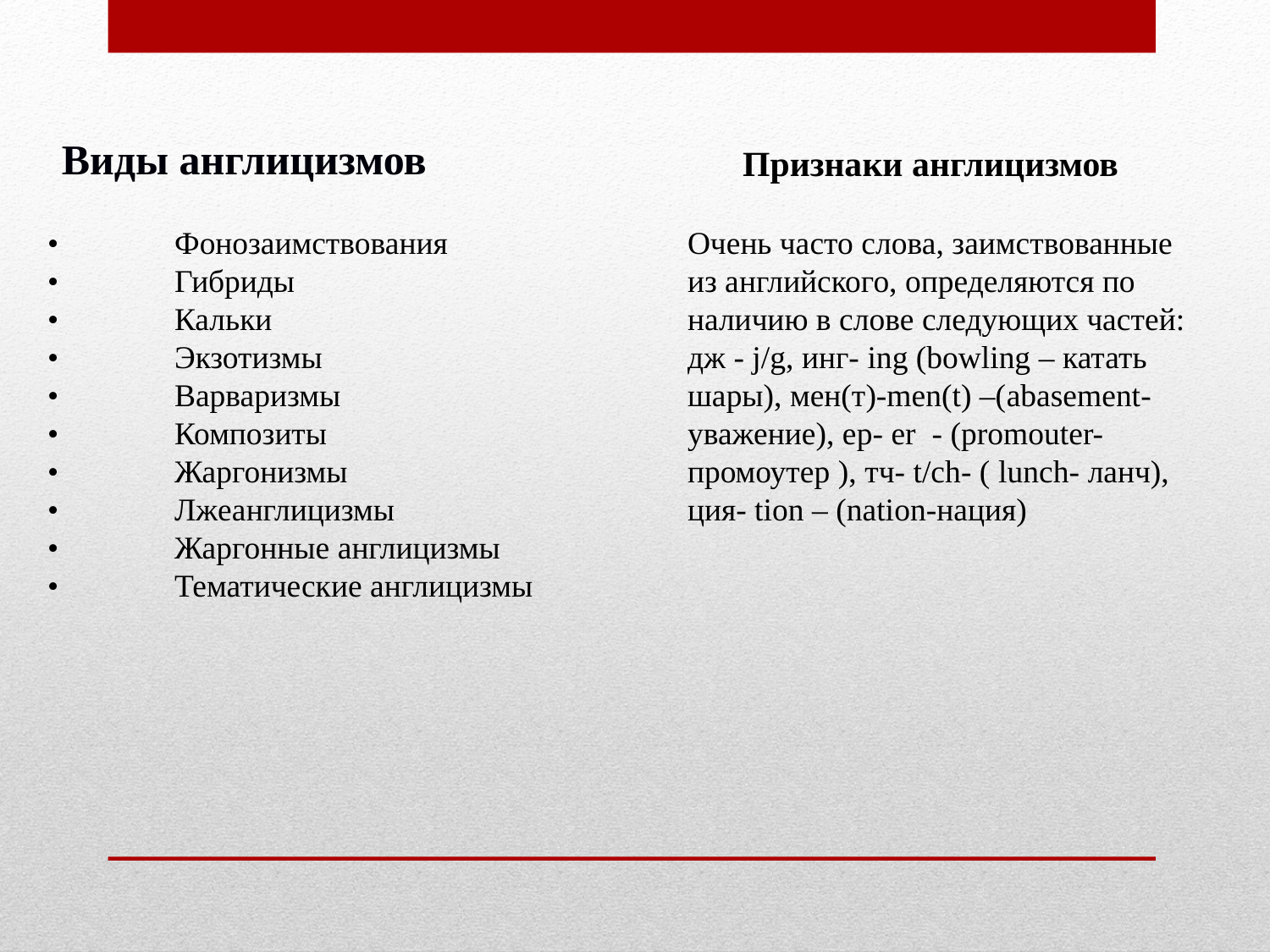

Виды англицизмов
Признаки англицизмов
•	Фонозаимствования
•	Гибриды
•	Кальки
•	Экзотизмы
•	Варваризмы
•	Композиты
•	Жаргонизмы
•	Лжеанглицизмы
•	Жаргонные англицизмы
•	Тематические англицизмы
Очень часто слова, заимствованные из английского, определяются по наличию в слове следующих частей:
дж - j/g, инг- ing (bowling – катать шары), мен(т)-men(t) –(abasement-уважение), ер- er  - (promouter-промоутер ), тч- t/ch- ( lunch- ланч), ция- tion – (nation-нация)